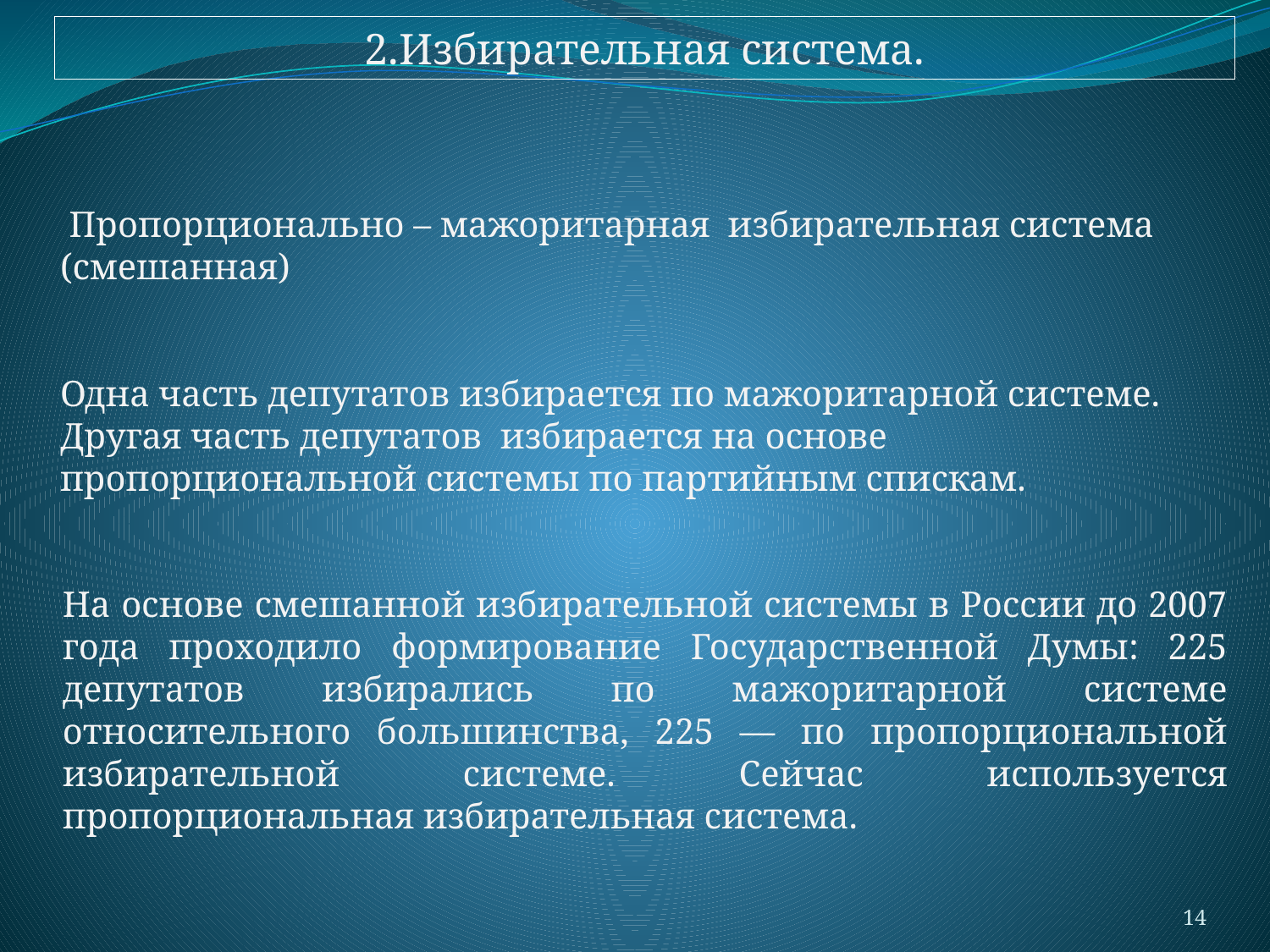

2.Избирательная система.
 Пропорционально – мажоритарная  избирательная система  (смешанная)

Одна часть депутатов избирается по мажоритарной системе.
Другая часть депутатов  избирается на основе пропорциональной системы по партийным спискам.
На основе смешанной избирательной системы в России до 2007 года проходило формирование Государственной Думы: 225 депутатов избирались по мажоритарной системе относительного большинства, 225 — по пропорциональной избирательной системе. Сейчас используется пропорциональная избирательная система.
14